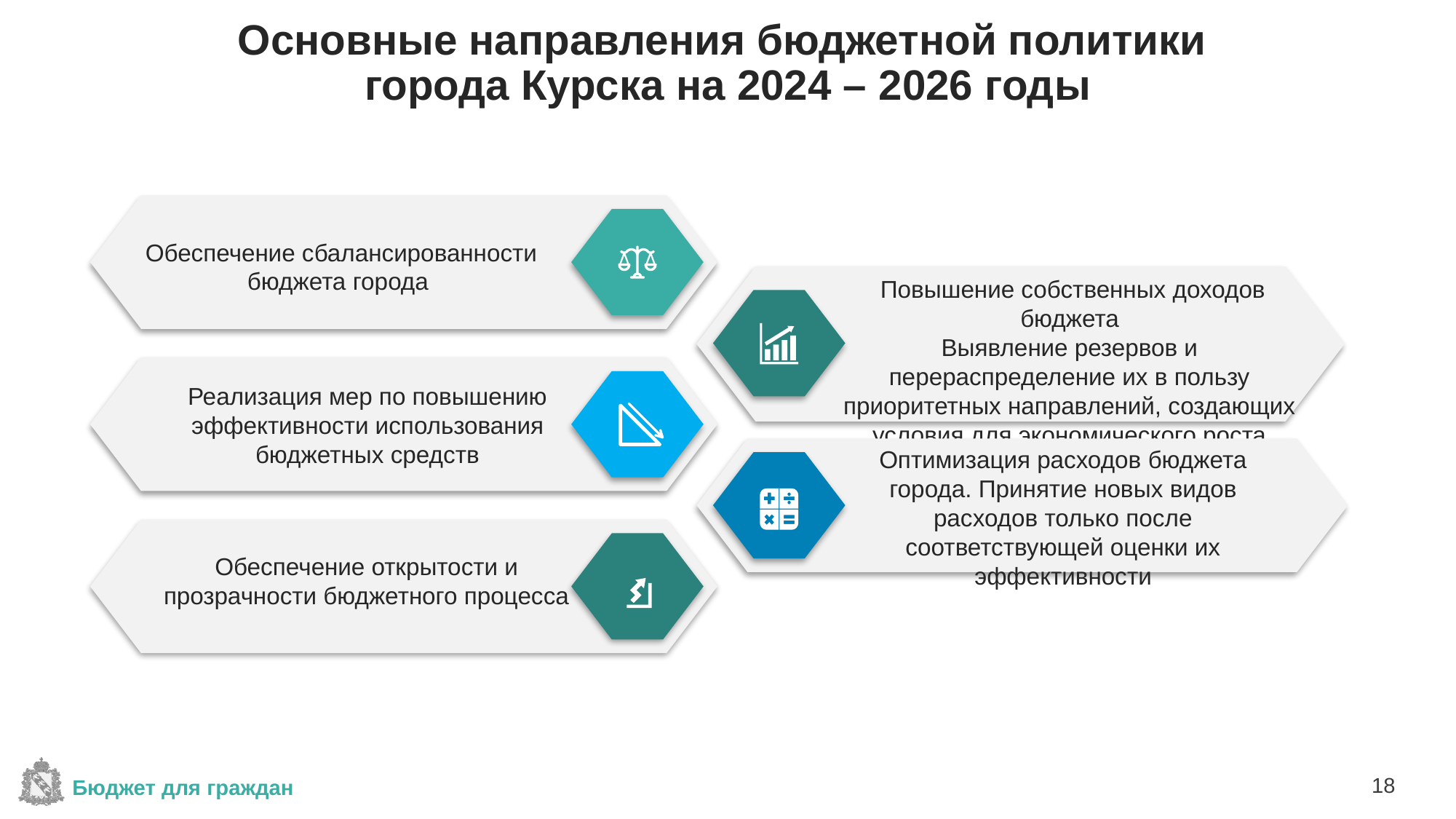

# Основные направления бюджетной политики города Курска на 2024 – 2026 годы

Обеспечение сбалансированности бюджета города

 Повышение собственных доходов бюджета
Выявление резервов и перераспределение их в пользу приоритетных направлений, создающих условия для экономического роста

Реализация мер по повышению эффективности использования бюджетных средств

Оптимизация расходов бюджета города. Принятие новых видов расходов только после соответствующей оценки их эффективности

Обеспечение открытости и прозрачности бюджетного процесса